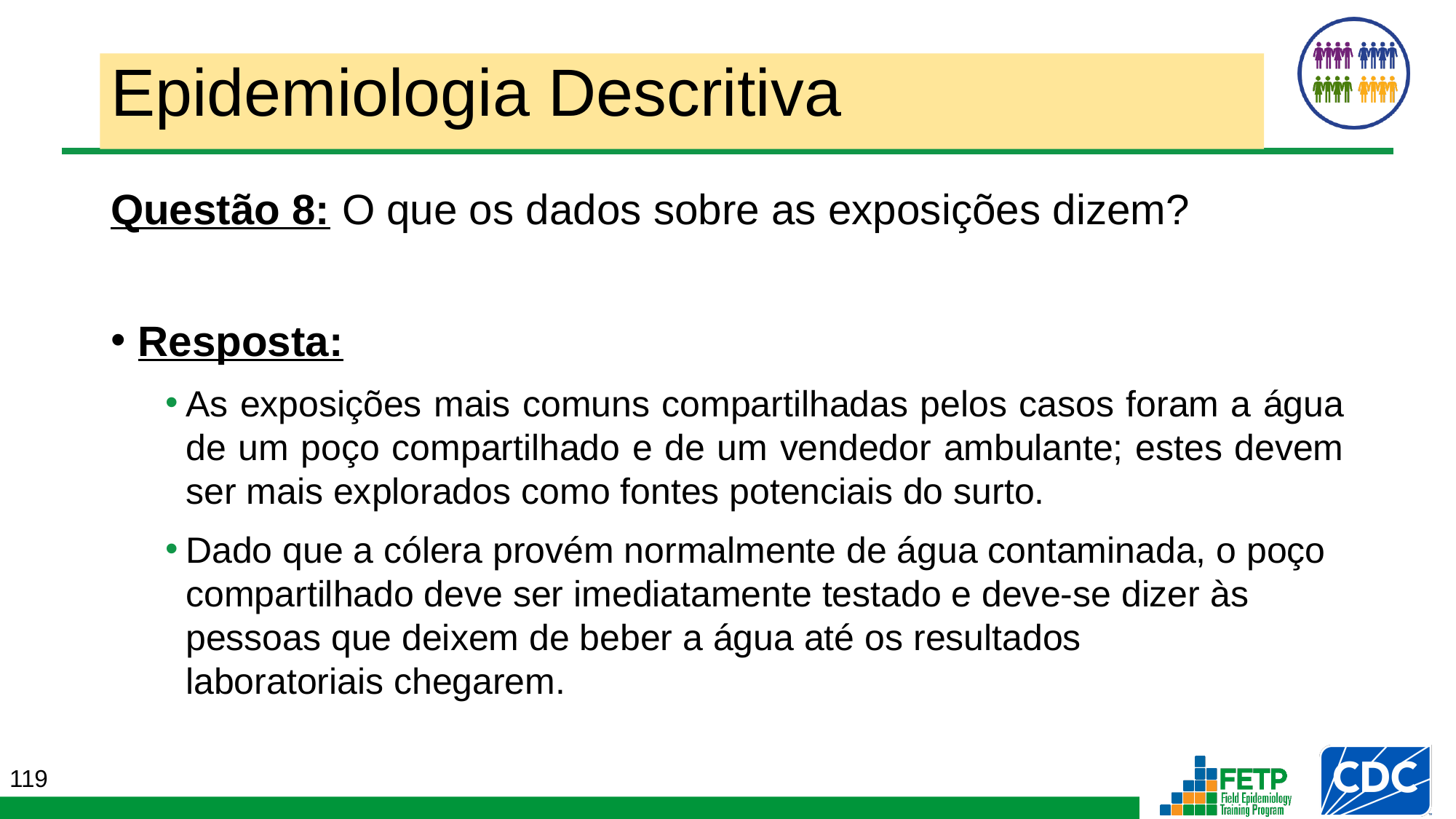

# Epidemiologia Descritiva
Questão 8: O que os dados sobre as exposições dizem?

Resposta:
As exposições mais comuns compartilhadas pelos casos foram a água de um poço compartilhado e de um vendedor ambulante; estes devem ser mais explorados como fontes potenciais do surto.
Dado que a cólera provém normalmente de água contaminada, o poço compartilhado deve ser imediatamente testado e deve-se dizer às pessoas que deixem de beber a água até os resultados
laboratoriais chegarem.